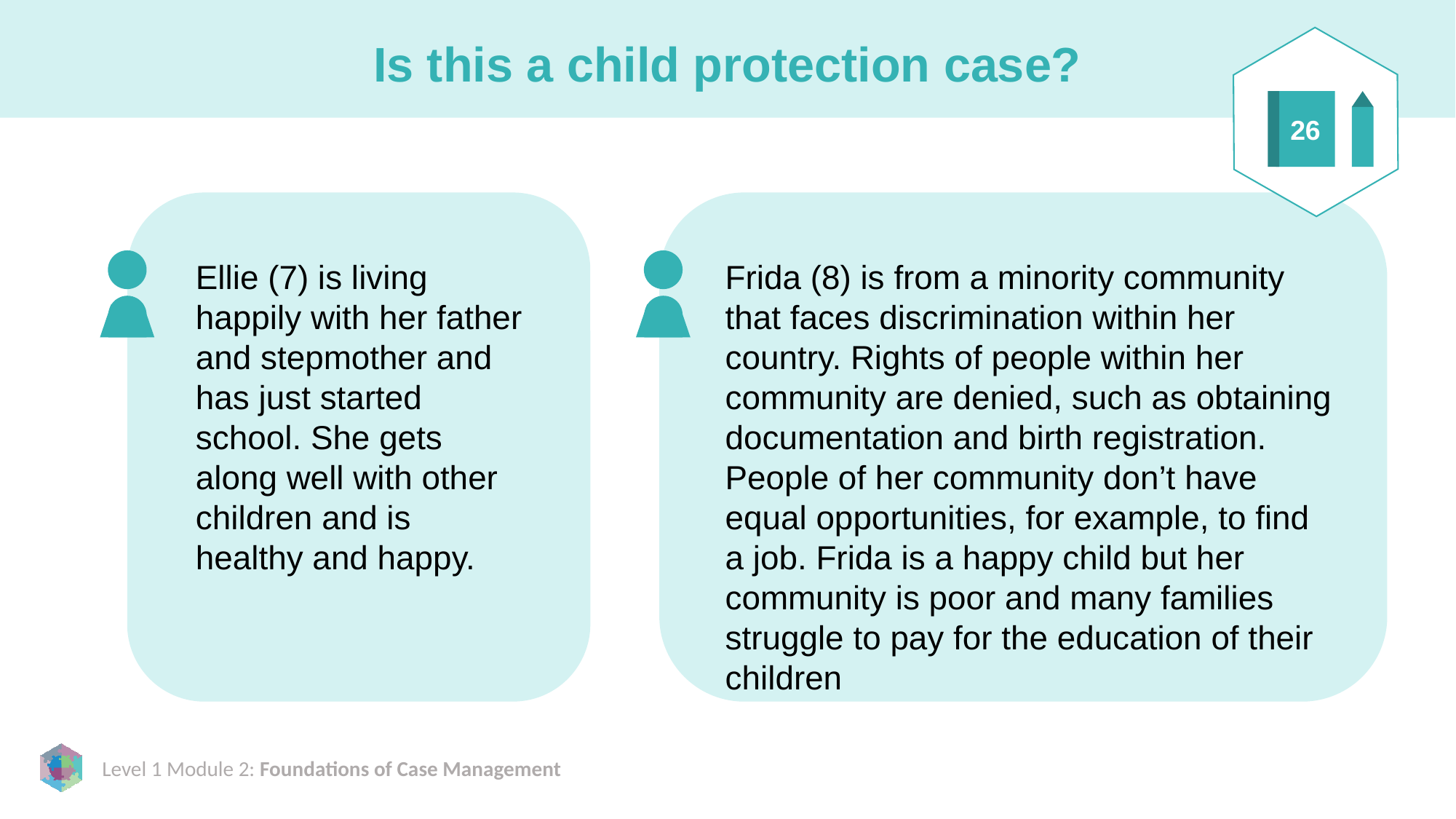

# Is this a child protection case?

26

Ellie (7) is living happily with her father and stepmother and has just started school. She gets along well with other children and is healthy and happy.

Frida (8) is from a minority community that faces discrimination within her country. Rights of people within her community are denied, such as obtaining documentation and birth registration. People of her community don’t have equal opportunities, for example, to find a job. Frida is a happy child but her community is poor and many families struggle to pay for the education of their children